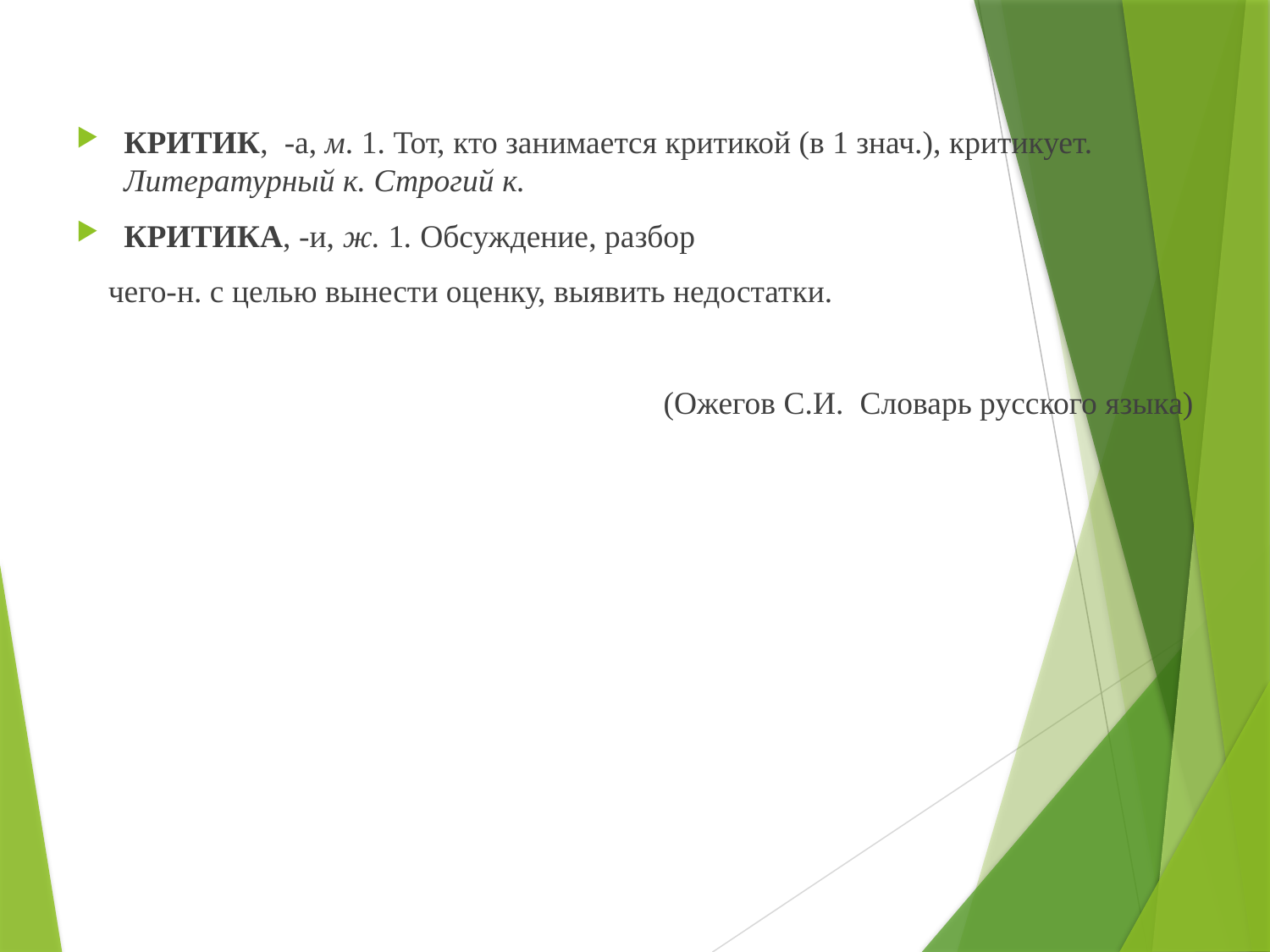

КРИТИК,  -а, м. 1. Тот, кто занимается критикой (в 1 знач.), критикует. Литературный к. Строгий к.
КРИТИКА, -и, ж. 1. Обсуждение, разбор
    чего-н. с целью вынести оценку, выявить недостатки.

(Ожегов С.И.  Словарь русского языка)